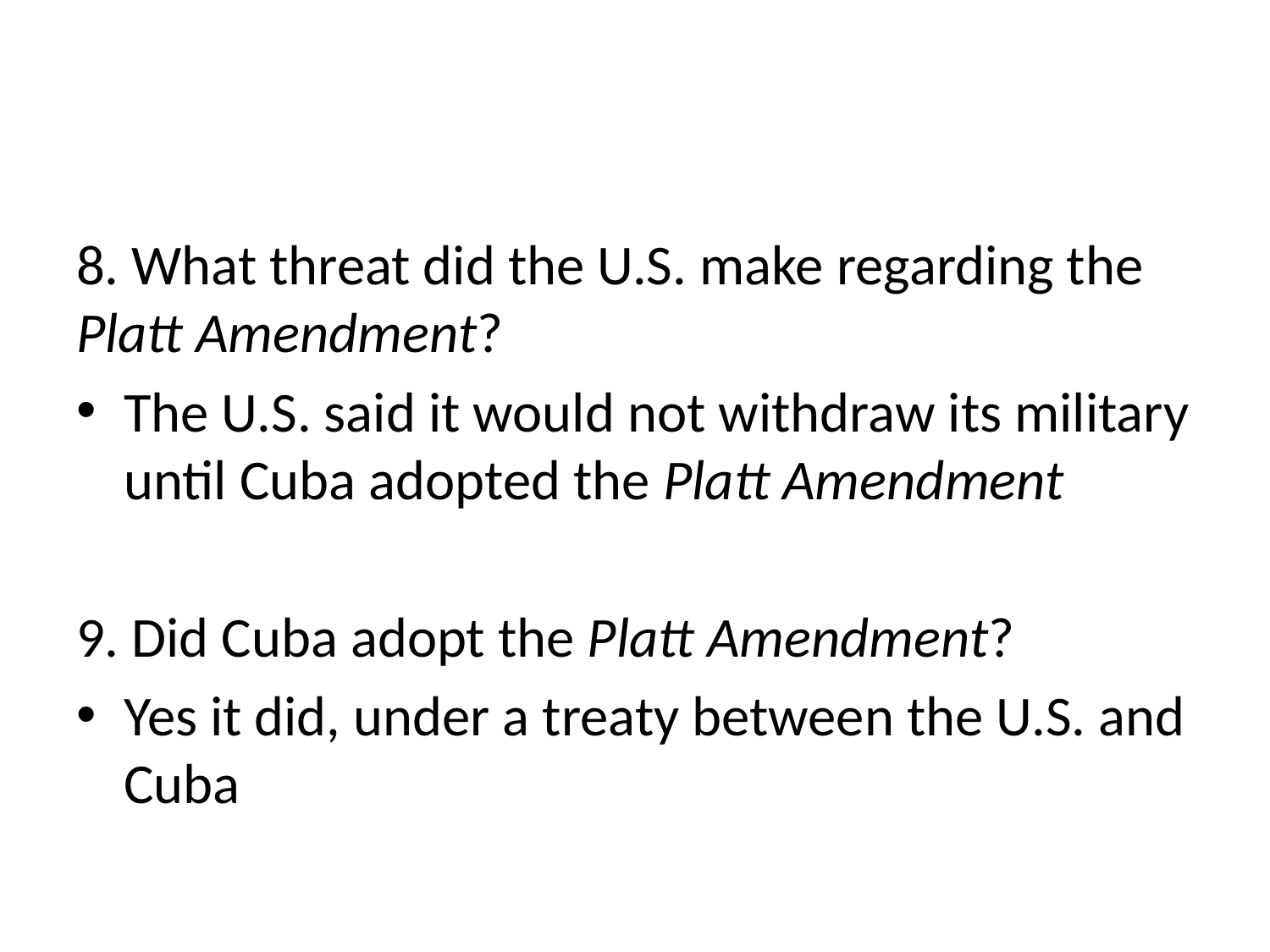

#
8. What threat did the U.S. make regarding the Platt Amendment?
The U.S. said it would not withdraw its military until Cuba adopted the Platt Amendment

9. Did Cuba adopt the Platt Amendment?
Yes it did, under a treaty between the U.S. and Cuba